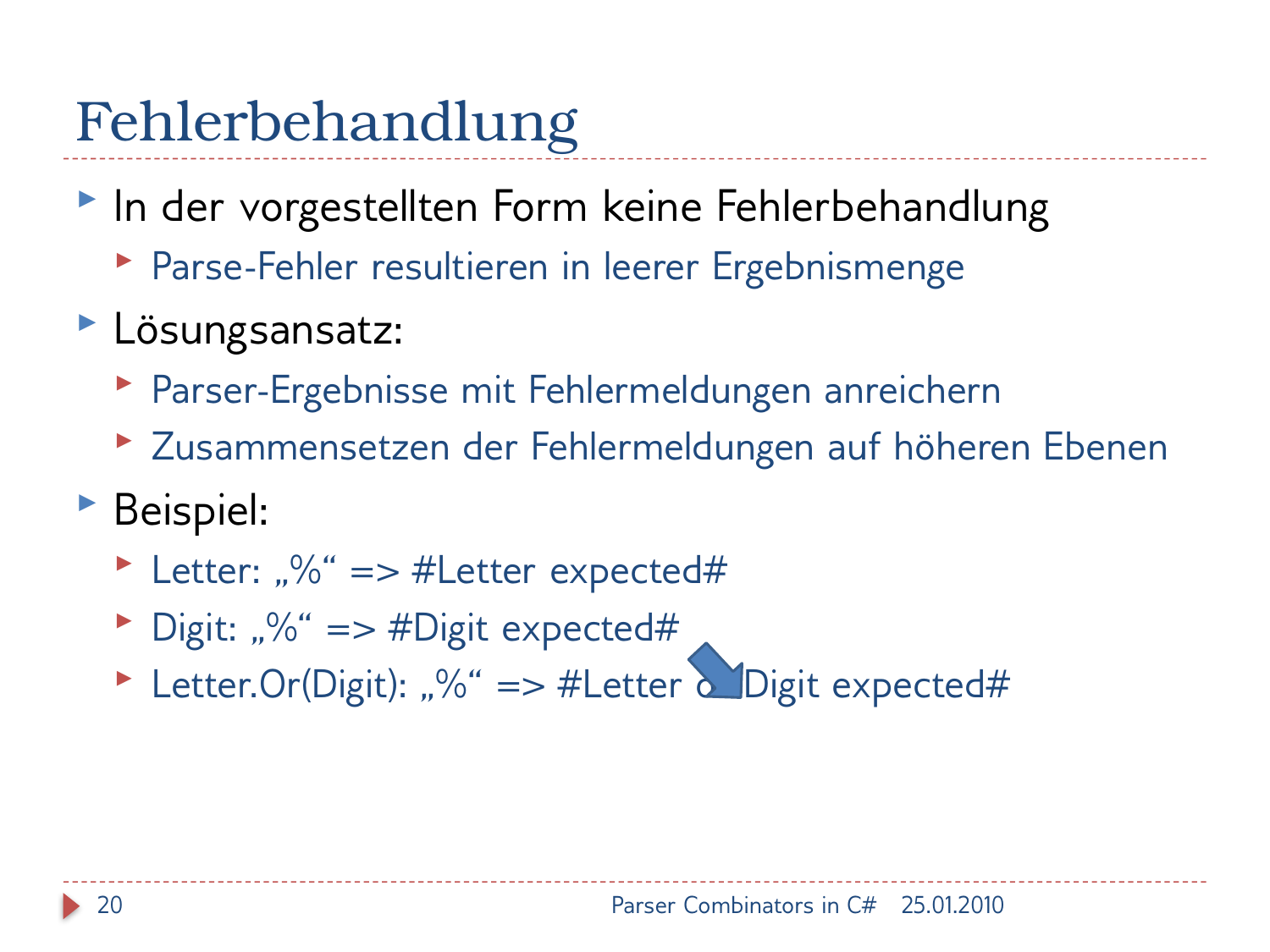

# Fehlerbehandlung
In der vorgestellten Form keine Fehlerbehandlung
Parse-Fehler resultieren in leerer Ergebnismenge
Lösungsansatz:
Parser-Ergebnisse mit Fehlermeldungen anreichern
Zusammensetzen der Fehlermeldungen auf höheren Ebenen
Beispiel:
Letter: „%“ => #Letter expected#
Digit: „%“ => #Digit expected#
Letter.Or(Digit): „%“ => #Letter or Digit expected#

20
Parser Combinators in C#
25.01.2010